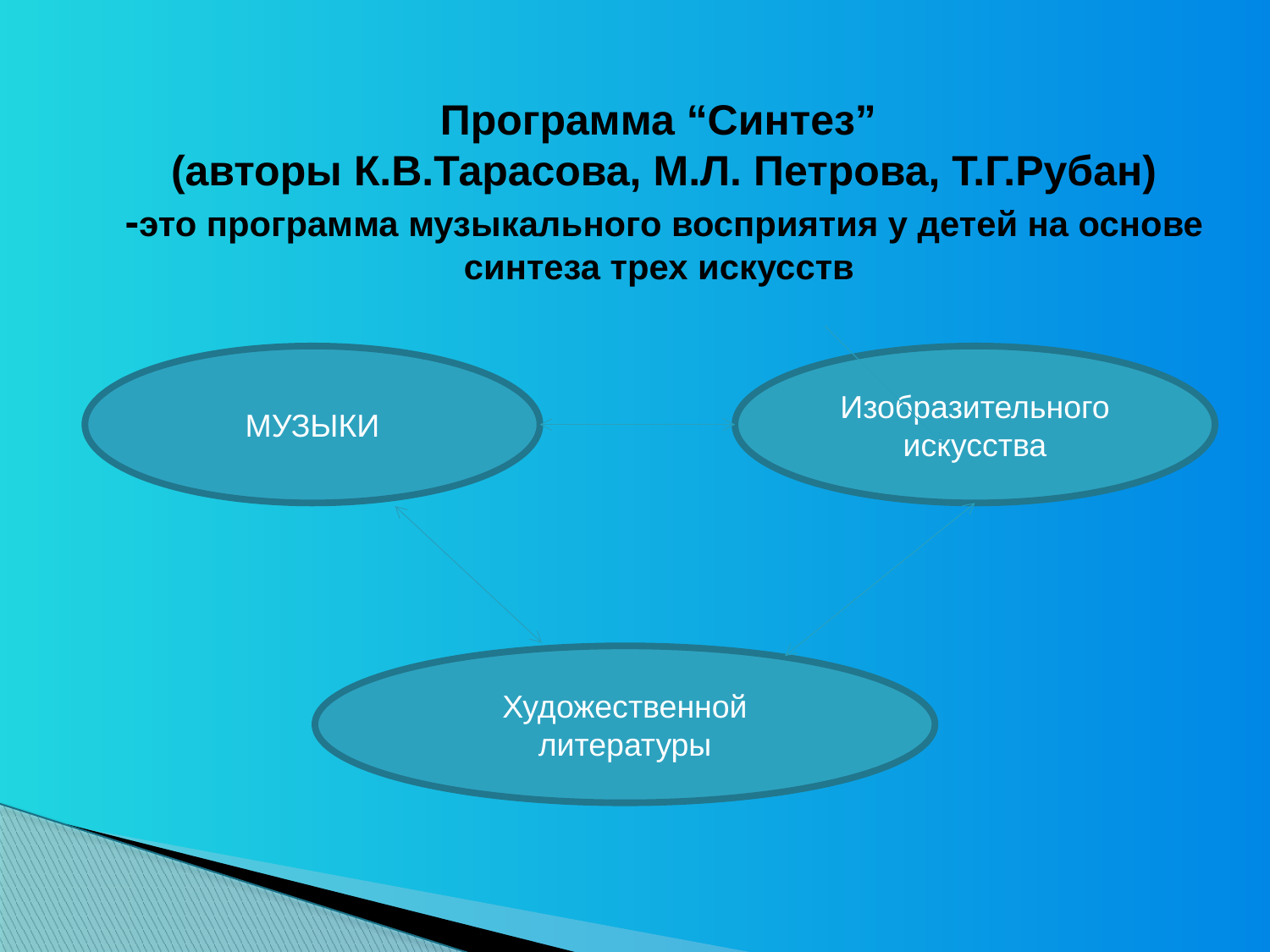

Программа “Синтез”
(авторы К.В.Тарасова, М.Л. Петрова, Т.Г.Рубан)
-это программа музыкального восприятия у детей на основе синтеза трех искусств
МУЗЫКИ
Изобразительного искусства
Художественной литературы